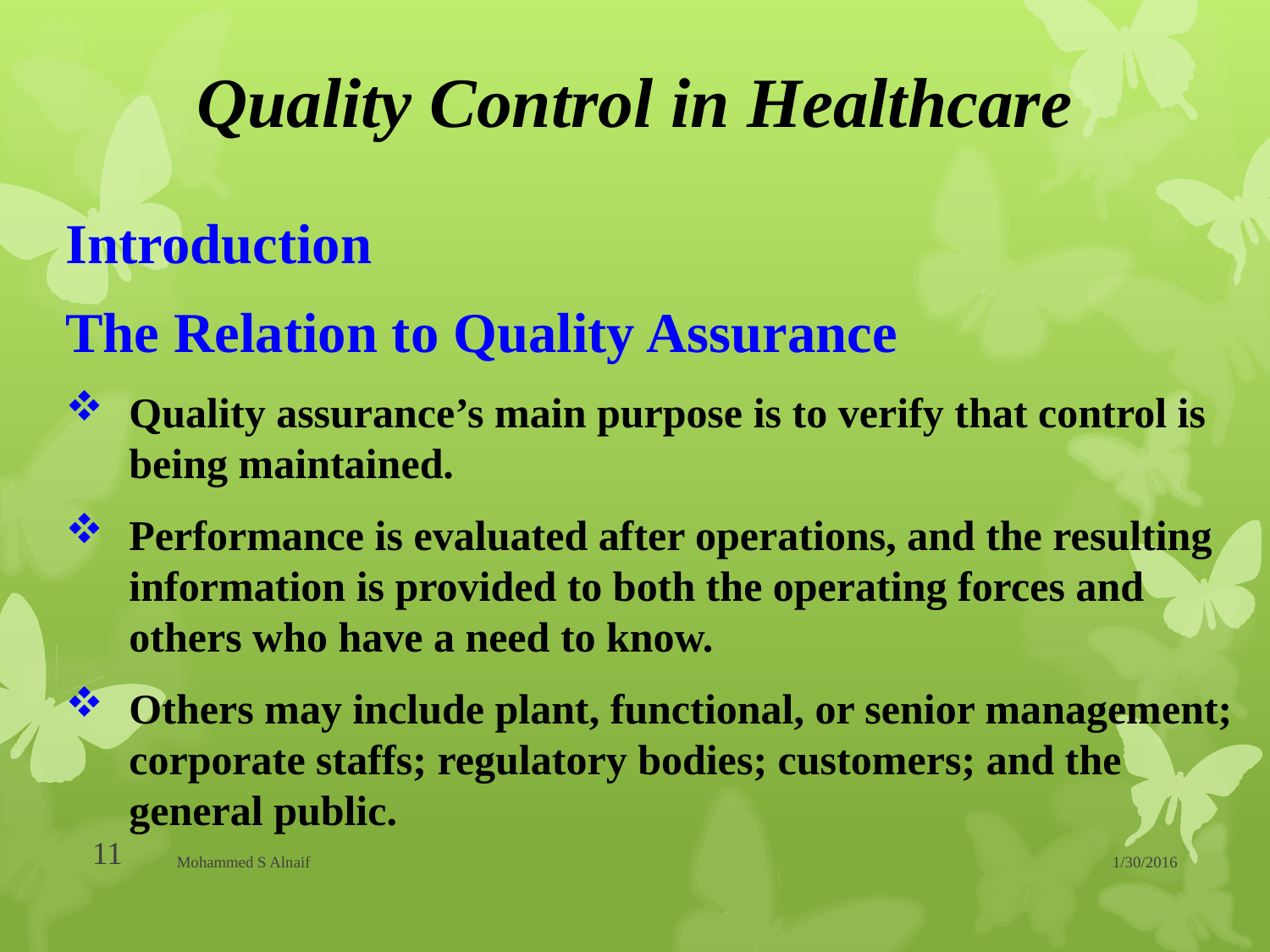

# Quality Control in Healthcare
Introduction
The Relation to Quality Assurance
Quality assurance’s main purpose is to verify that control is being maintained.
Performance is evaluated after operations, and the resulting information is provided to both the operating forces and others who have a need to know.
Others may include plant, functional, or senior management; corporate staffs; regulatory bodies; customers; and the general public.
11
Mohammed S Alnaif
1/30/2016